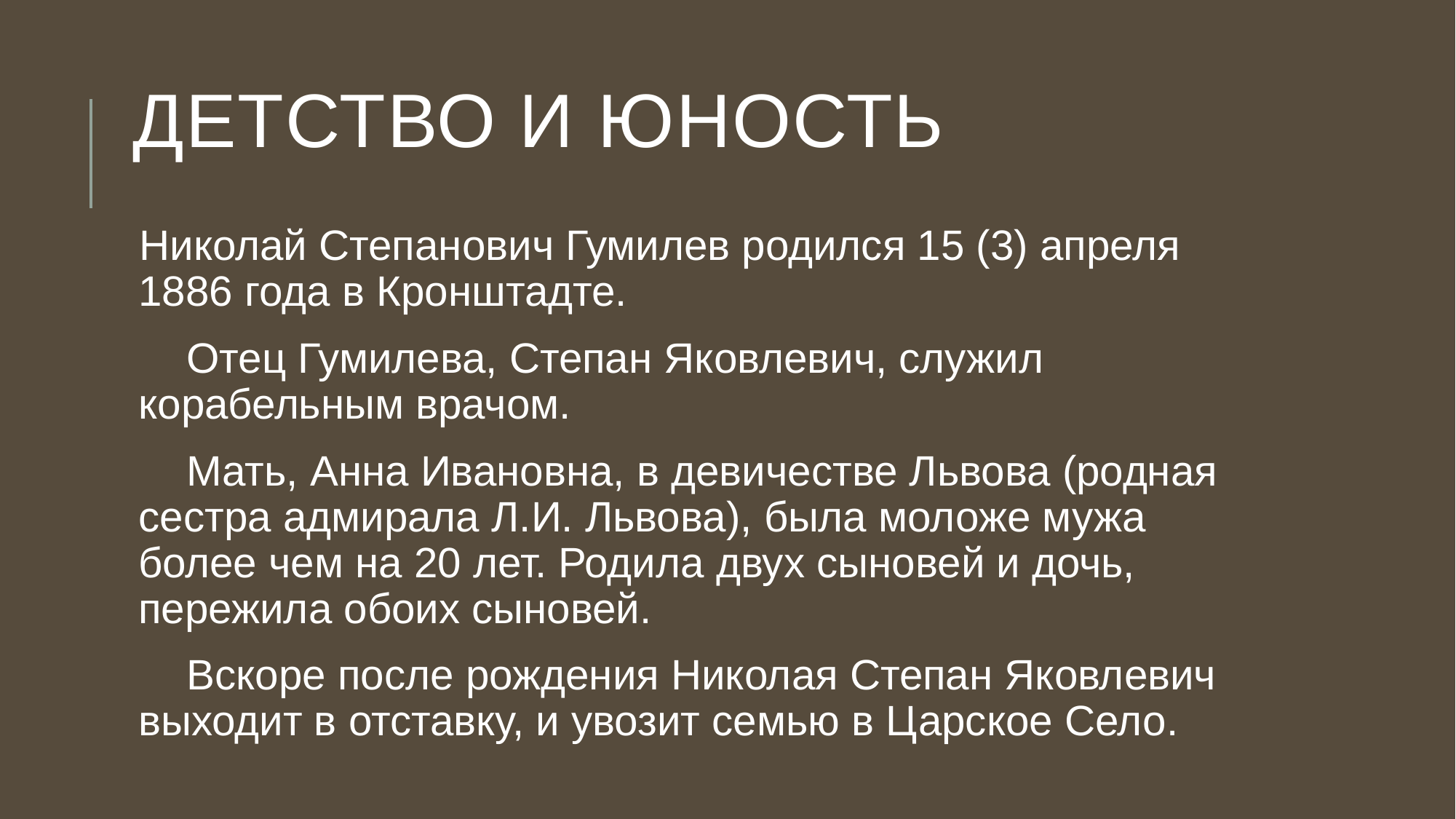

# Детство и юность
Николай Степанович Гумилев родился 15 (3) апреля 1886 года в Кронштадте.
    Отец Гумилева, Степан Яковлевич, служил корабельным врачом.
    Мать, Анна Ивановна, в девичестве Львова (родная сестра адмирала Л.И. Львова), была моложе мужа более чем на 20 лет. Родила двух сыновей и дочь, пережила обоих сыновей.
    Вскоре после рождения Николая Степан Яковлевич выходит в отставку, и увозит семью в Царское Село.